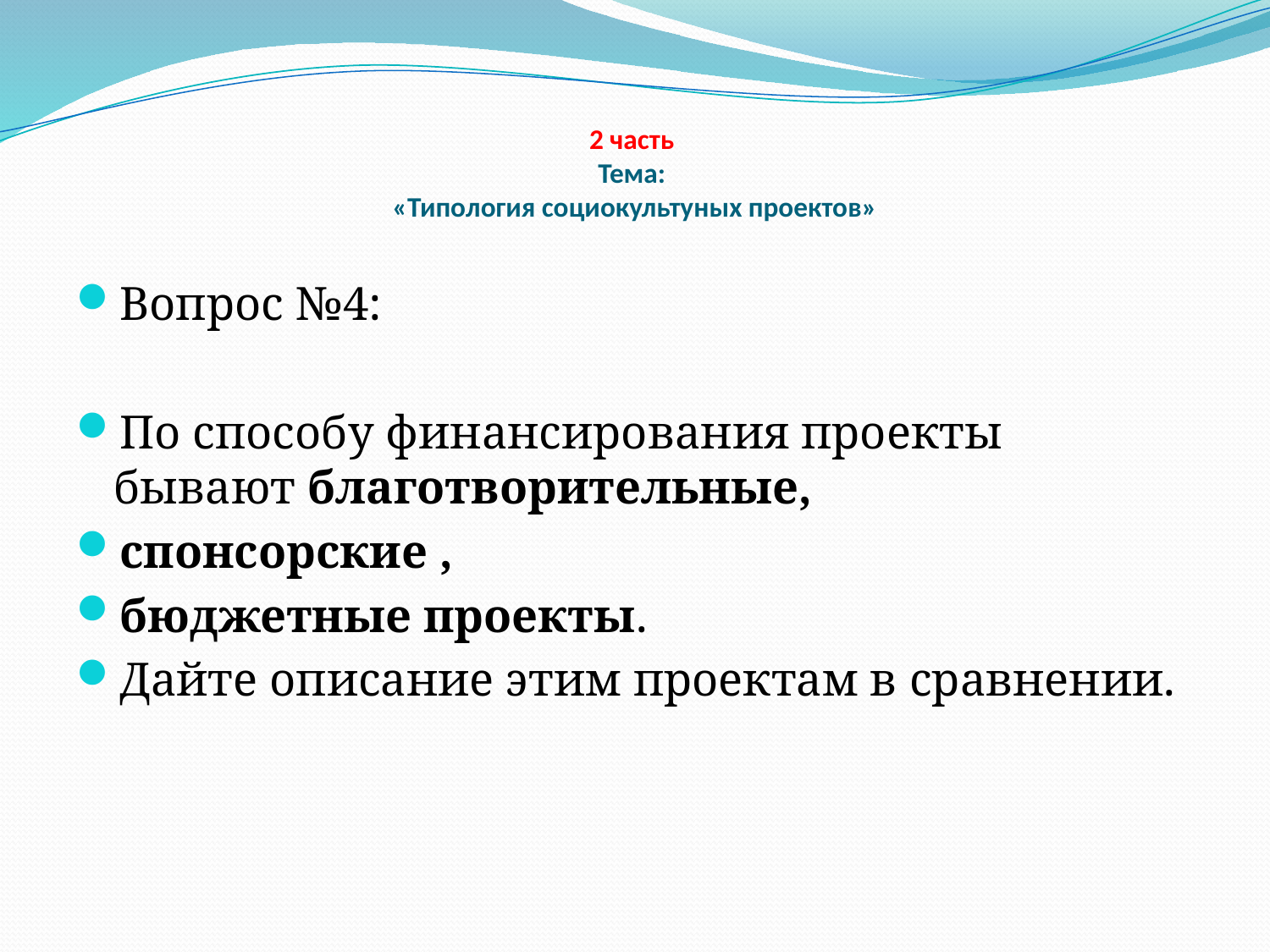

# 2 часть Тема: «Типология социокультуных проектов»
Вопрос №4:

По способу финансирования проекты бывают благотворительные,
спонсорские ,
бюджетные проекты.
Дайте описание этим проектам в сравнении.